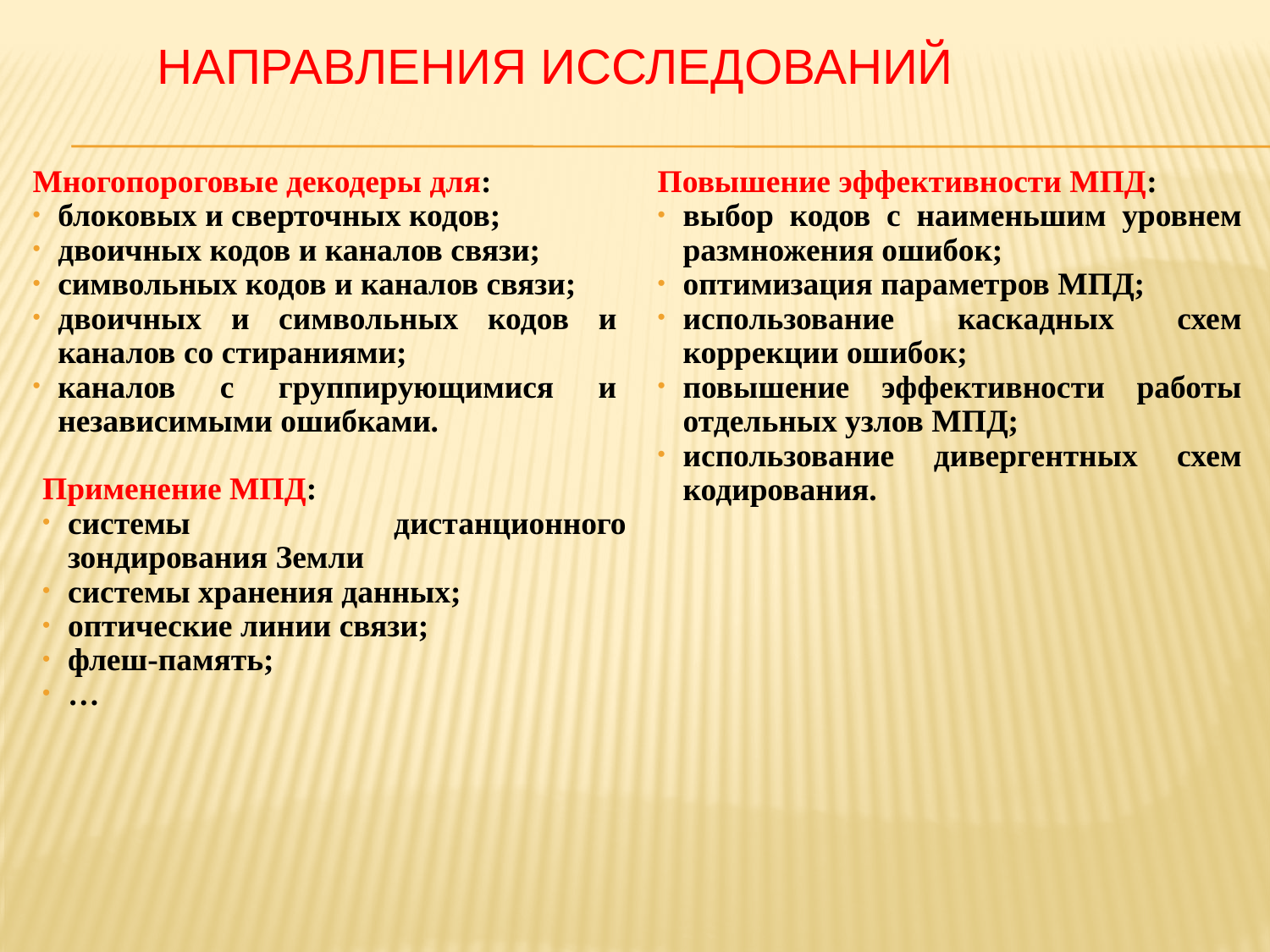

Направления исследований
Многопороговые декодеры для:
блоковых и сверточных кодов;
двоичных кодов и каналов связи;
символьных кодов и каналов связи;
двоичных и символьных кодов и каналов со стираниями;
каналов с группирующимися и независимыми ошибками.

Повышение эффективности МПД:
выбор кодов с наименьшим уровнем размножения ошибок;
оптимизация параметров МПД;
использование каскадных схем коррекции ошибок;
повышение эффективности работы отдельных узлов МПД;
использование дивергентных схем кодирования.

Применение МПД:
системы дистанционного зондирования Земли
системы хранения данных;
оптические линии связи;
флеш-память;
…